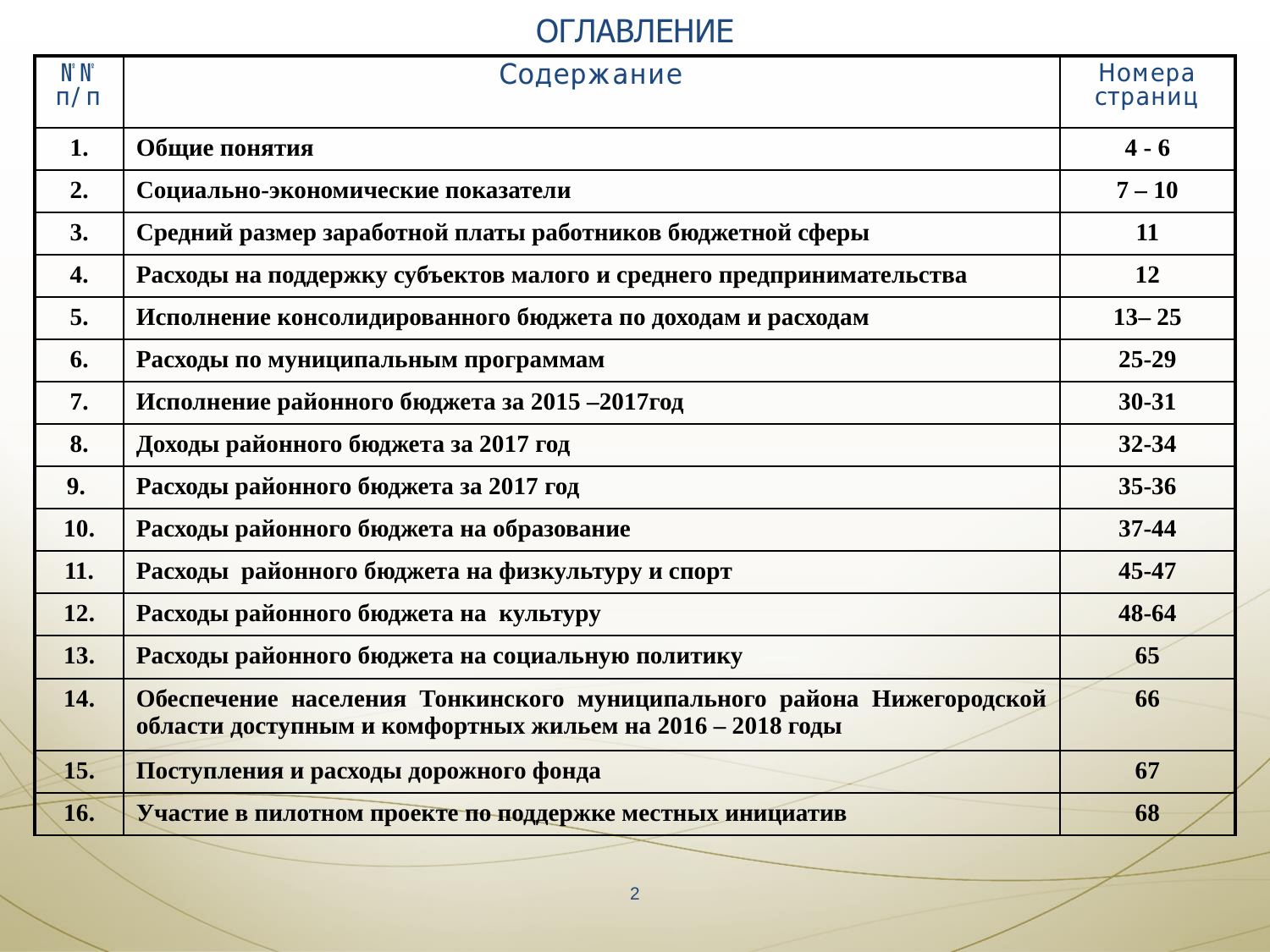

ОГЛАВЛЕНИЕ
| №№ п/п | Содержание | Номера страниц |
| --- | --- | --- |
| 1. | Общие понятия | 4 - 6 |
| 2. | Социально-экономические показатели | 7 – 10 |
| 3. | Средний размер заработной платы работников бюджетной сферы | 11 |
| 4. | Расходы на поддержку субъектов малого и среднего предпринимательства | 12 |
| 5. | Исполнение консолидированного бюджета по доходам и расходам | 13– 25 |
| 6. | Расходы по муниципальным программам | 25-29 |
| 7. | Исполнение районного бюджета за 2015 –2017год | 30-31 |
| 8. | Доходы районного бюджета за 2017 год | 32-34 |
| 9. | Расходы районного бюджета за 2017 год | 35-36 |
| 10. | Расходы районного бюджета на образование | 37-44 |
| 11. | Расходы районного бюджета на физкультуру и спорт | 45-47 |
| 12. | Расходы районного бюджета на культуру | 48-64 |
| 13. | Расходы районного бюджета на социальную политику | 65 |
| 14. | Обеспечение населения Тонкинского муниципального района Нижегородской области доступным и комфортных жильем на 2016 – 2018 годы | 66 |
| 15. | Поступления и расходы дорожного фонда | 67 |
| 16. | Участие в пилотном проекте по поддержке местных инициатив | 68 |
2